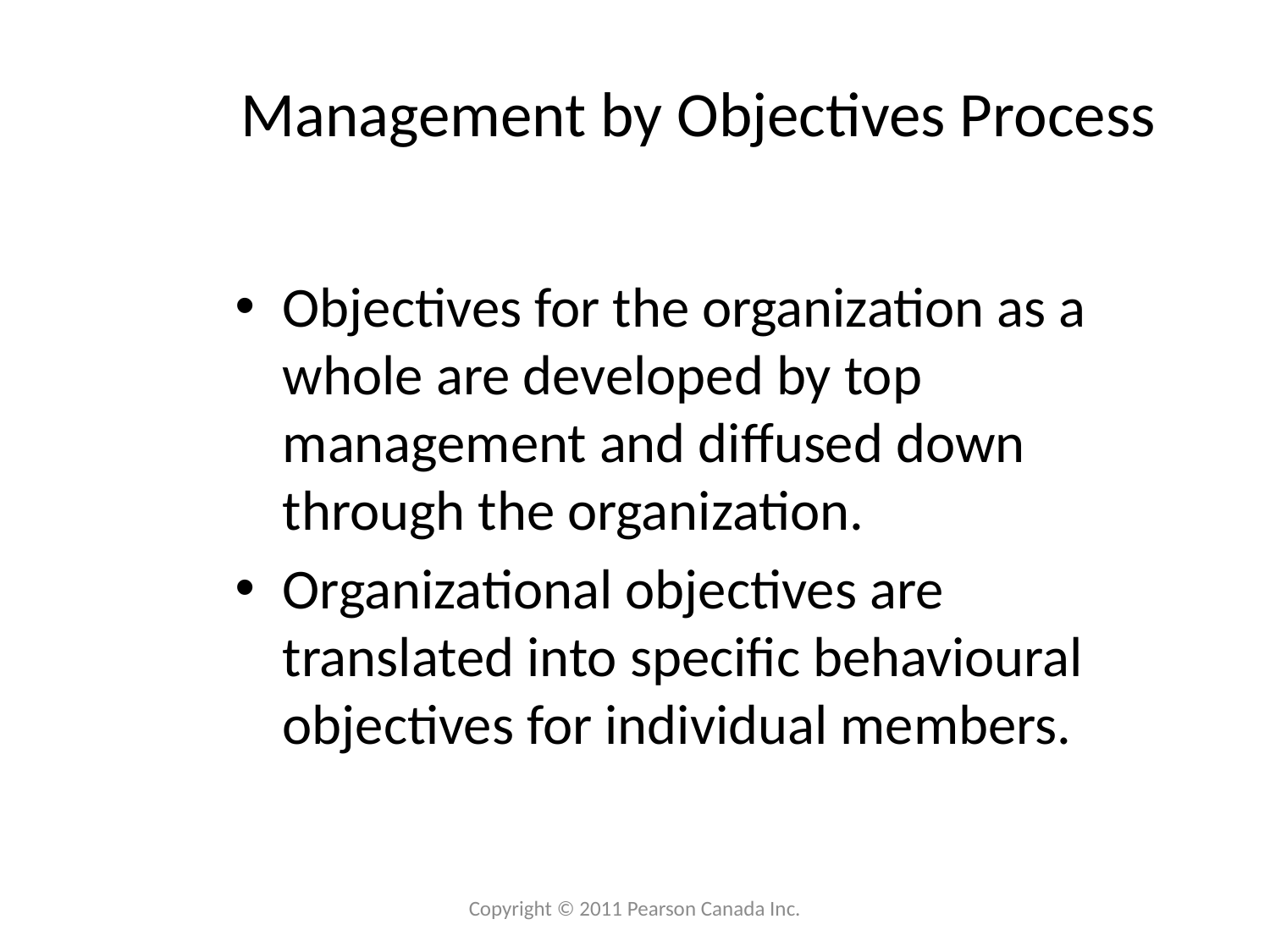

# Management by Objectives Process
Objectives for the organization as a whole are developed by top management and diffused down through the organization.
Organizational objectives are translated into specific behavioural objectives for individual members.
Copyright © 2011 Pearson Canada Inc.